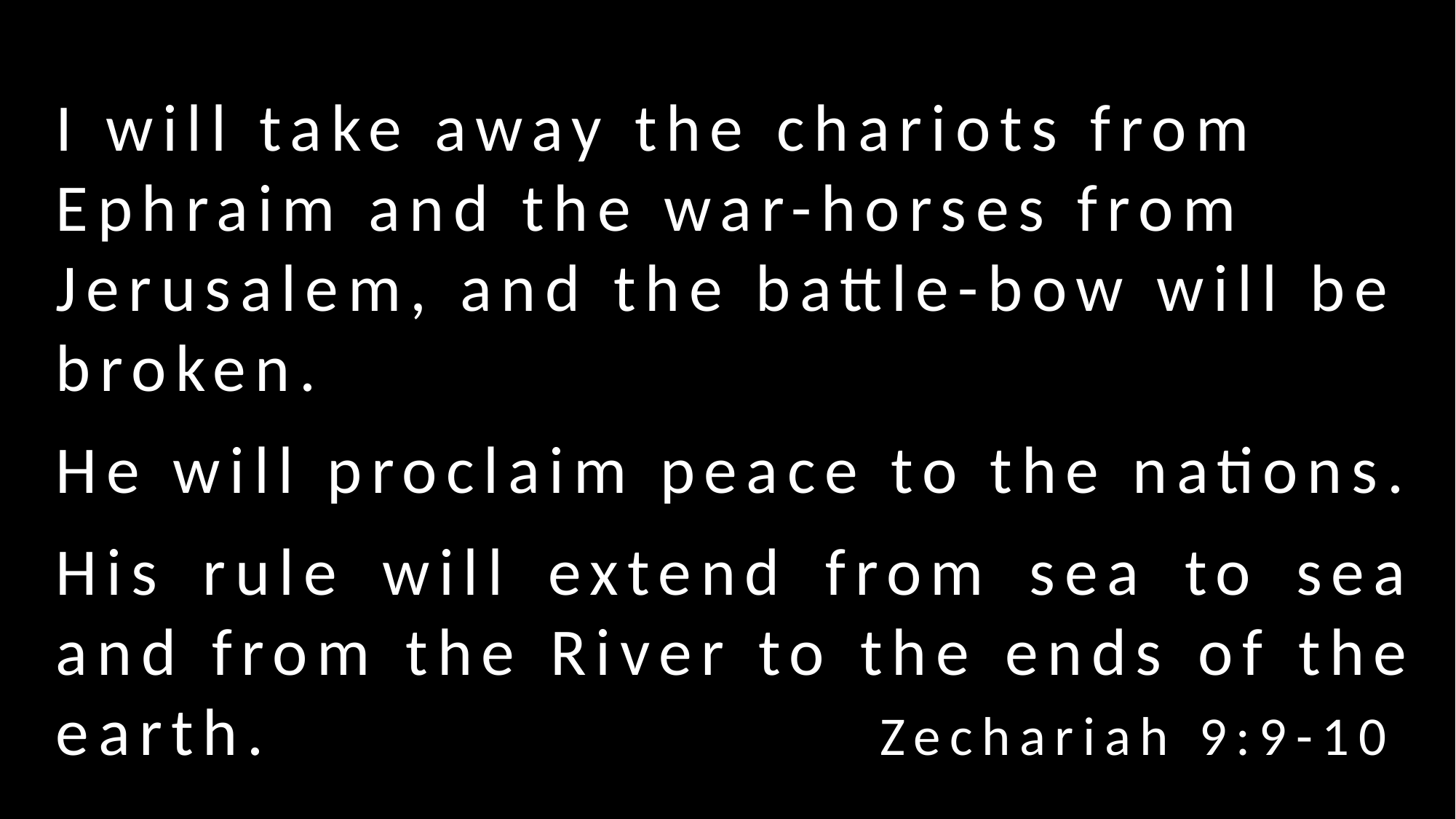

I will take away the chariots from Ephraim and the war-horses from Jerusalem, and the battle-bow will be broken.
He will proclaim peace to the nations.
His rule will extend from sea to sea and from the River to the ends of the earth.			                Zechariah 9:9-10